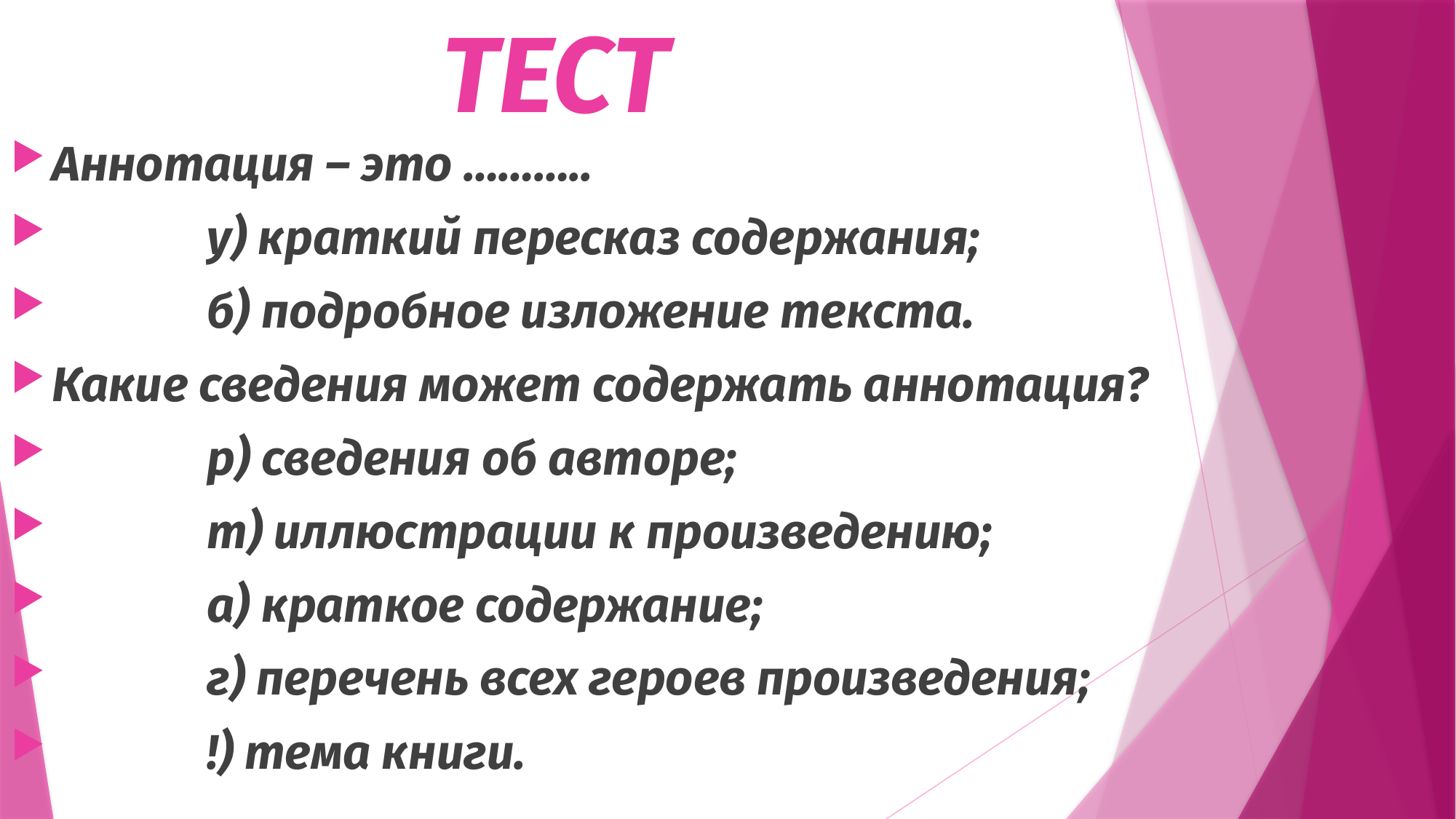

# ТЕСТ
Аннотация – это ………..
              у) краткий пересказ содержания;
              б) подробное изложение текста.
Какие сведения может содержать аннотация?
              р) сведения об авторе;
              т) иллюстрации к произведению;
              а) краткое содержание;
              г) перечень всех героев произведения;
              !) тема книги.